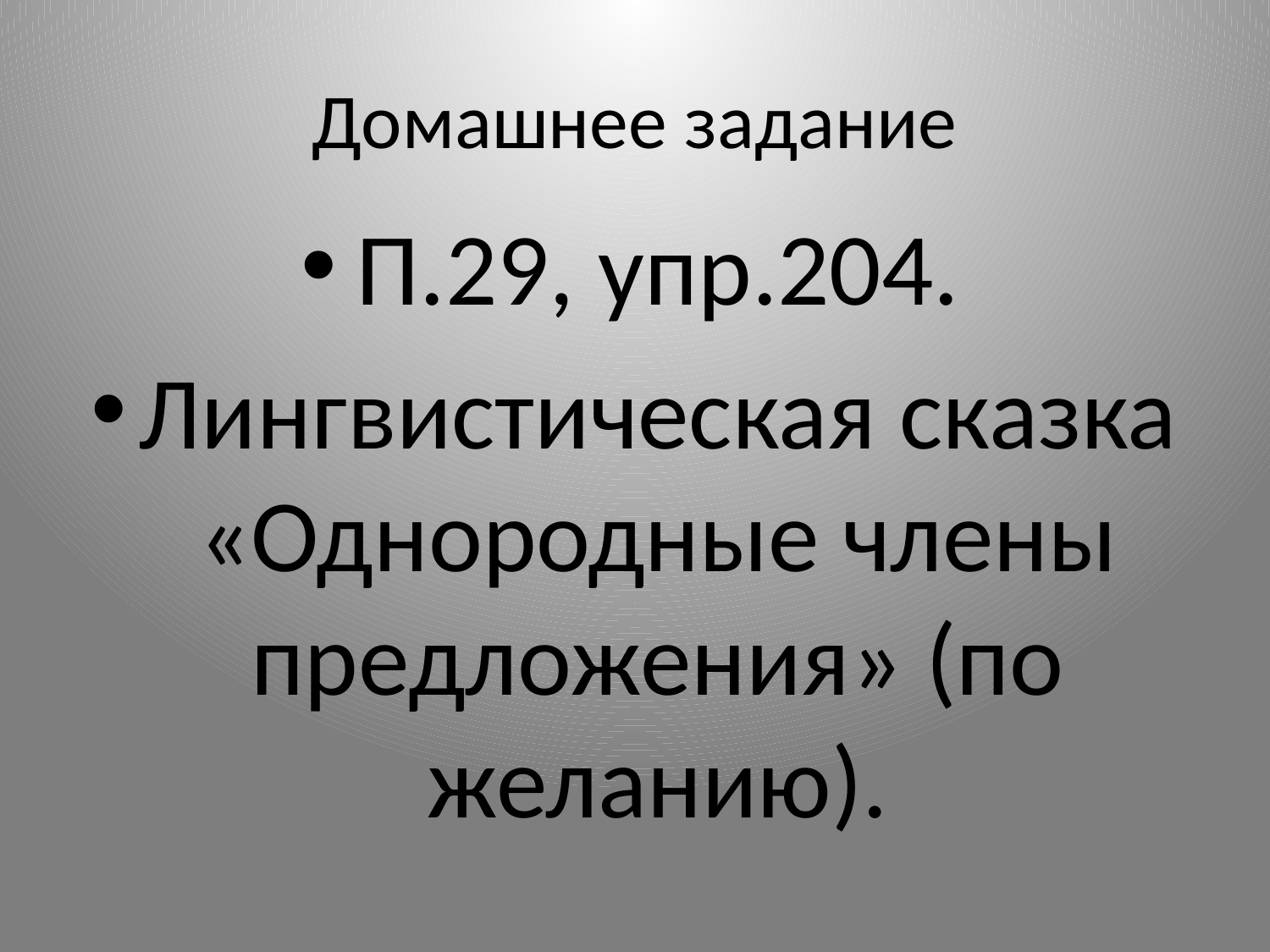

# Домашнее задание
П.29, упр.204.
Лингвистическая сказка «Однородные члены предложения» (по желанию).